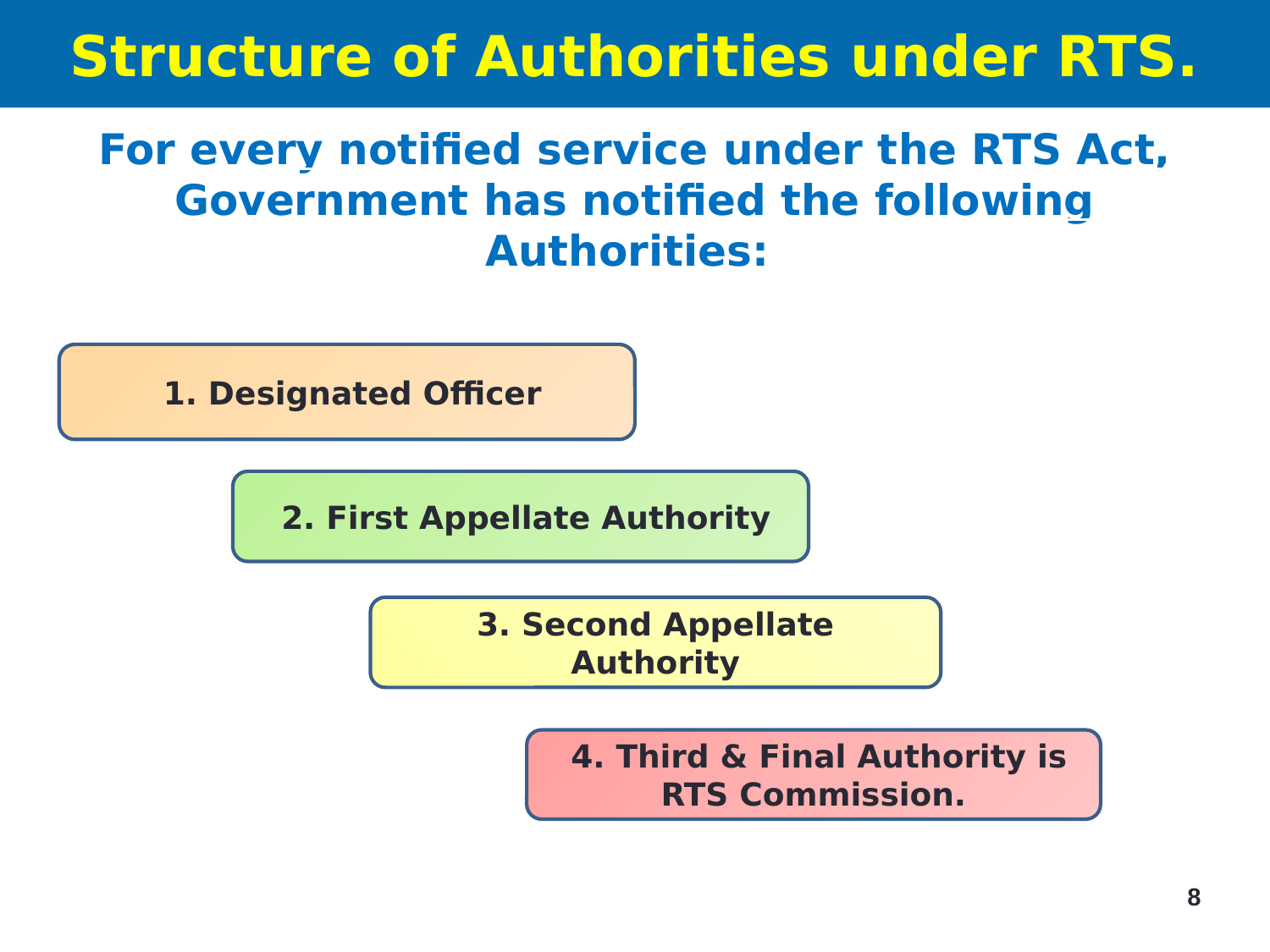

Structure of Authorities under RTS.
For every notified service under the RTS Act, Government has notified the following Authorities:

 1. Designated Officer
 2. First Appellate Authority

3. Second Appellate Authority

 4. Third & Final Authority is RTS Commission.
8